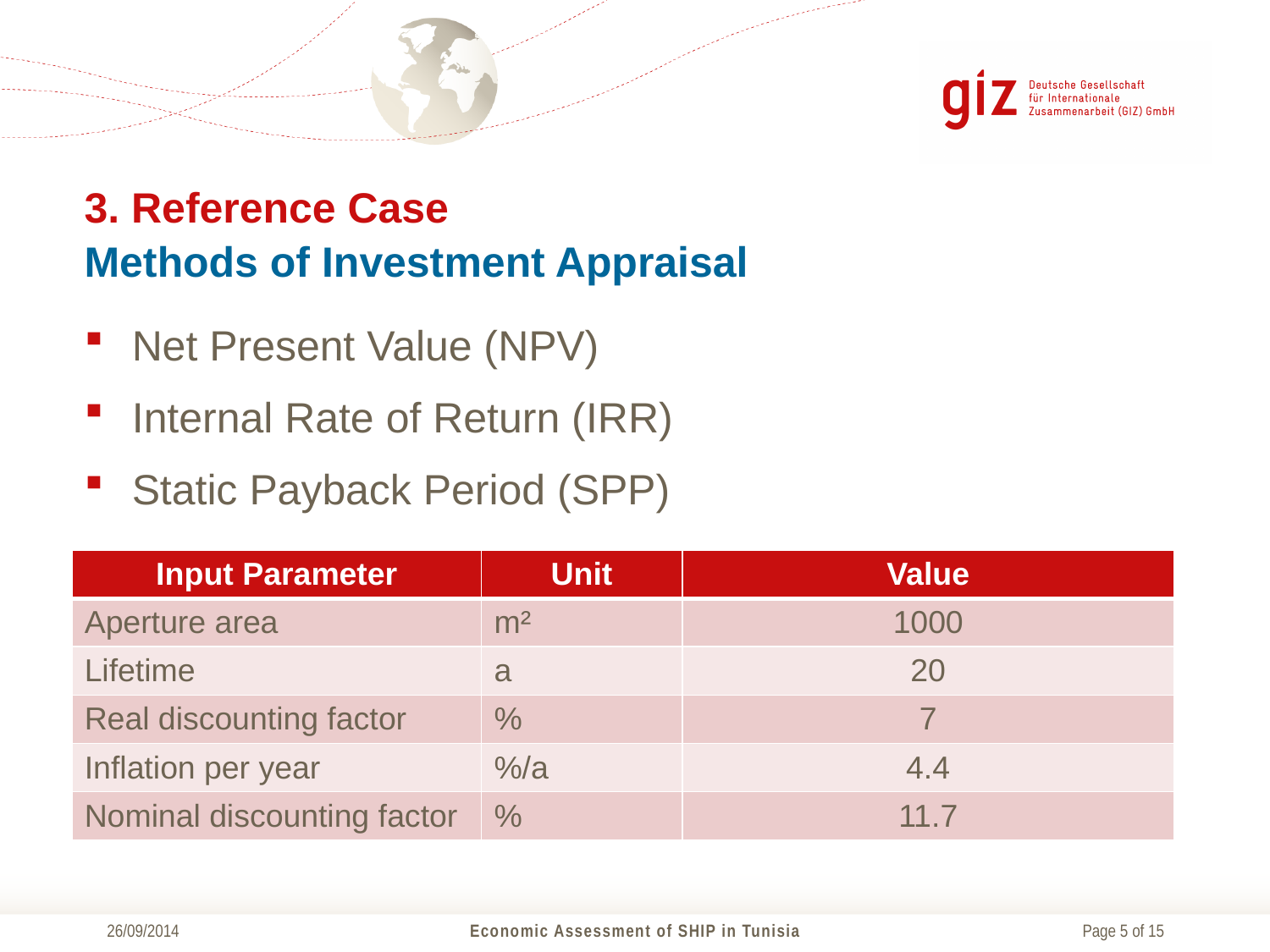

3. Reference Case
Methods of Investment Appraisal
Net Present Value (NPV)
Internal Rate of Return (IRR)
Static Payback Period (SPP)
| Input Parameter | Unit | Value |
| --- | --- | --- |
| Aperture area | m² | 1000 |
| Lifetime | a | 20 |
| Real discounting factor | % | 7 |
| Inflation per year | %/a | 4.4 |
| Nominal discounting factor | % | 11.7 |
26/09/2014
Economic Assessment of SHIP in Tunisia